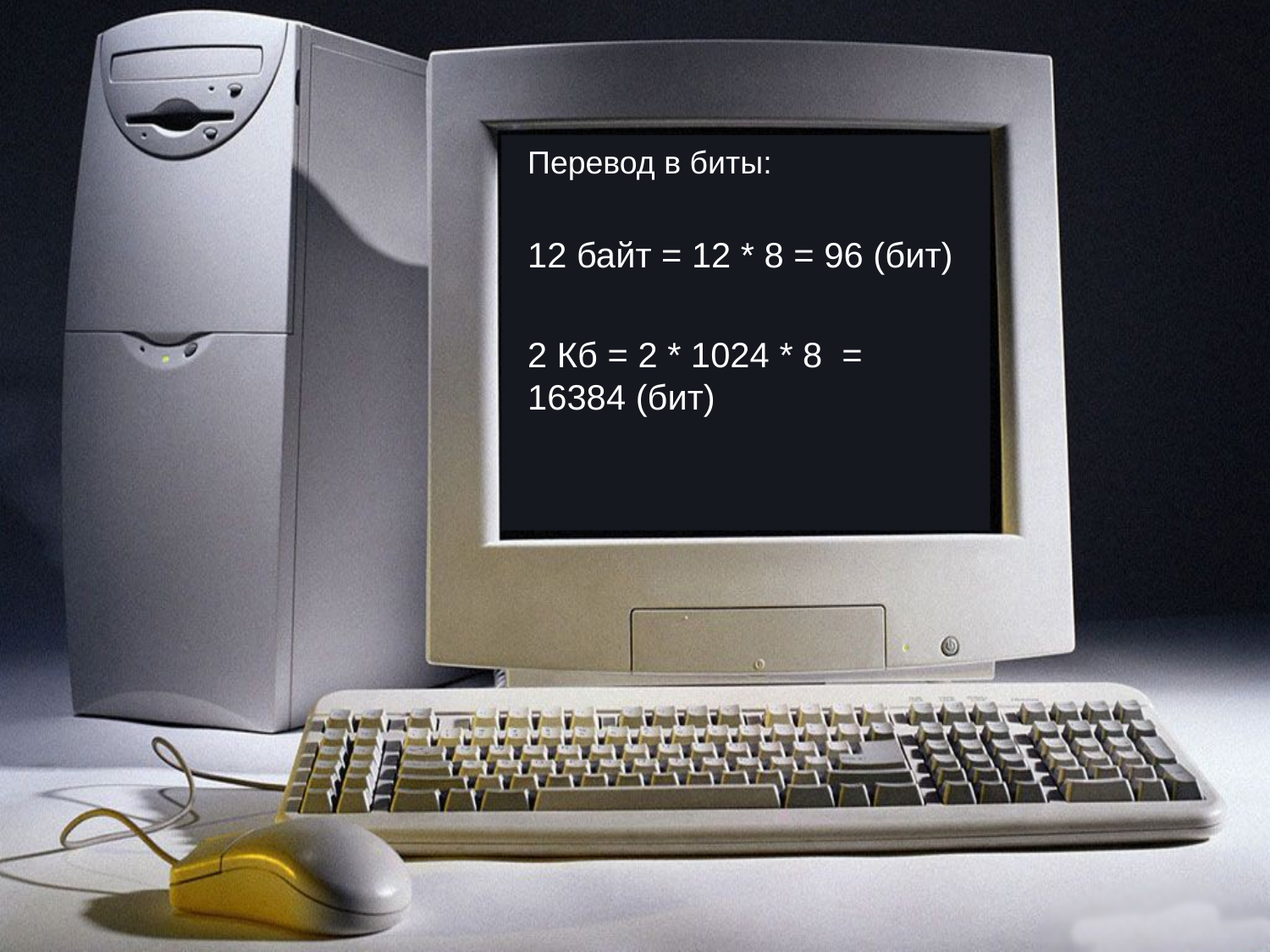

Перевод в биты:
12 байт = 12 * 8 = 96 (бит)
2 Кб = 2 * 1024 * 8  = 16384 (бит)